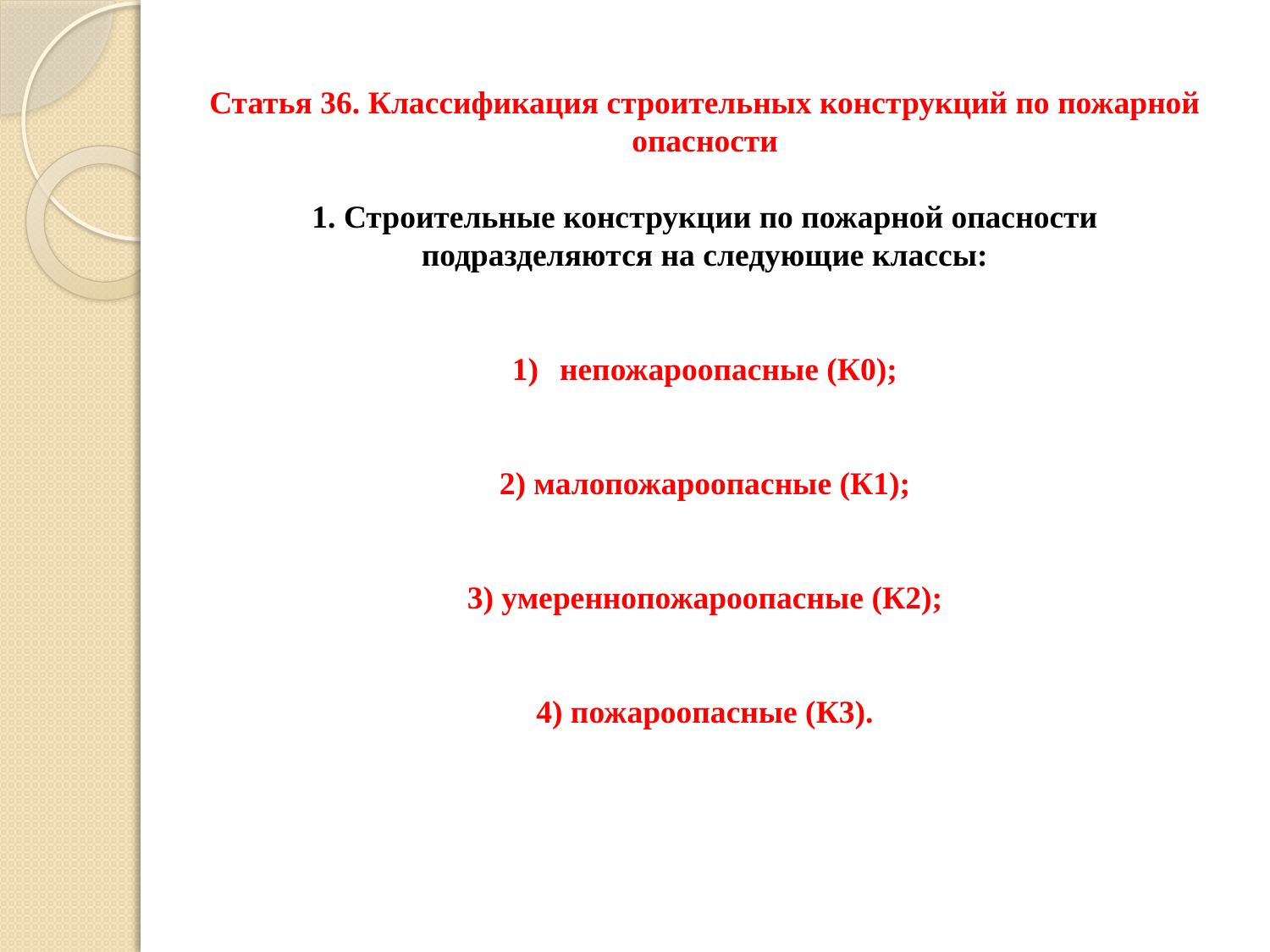

Статья 36. Классификация строительных конструкций по пожарной опасности

1. Строительные конструкции по пожарной опасности подразделяются на следующие классы:

непожароопасные (К0);

2) малопожароопасные (К1);

3) умереннопожароопасные (К2);

4) пожароопасные (К3).